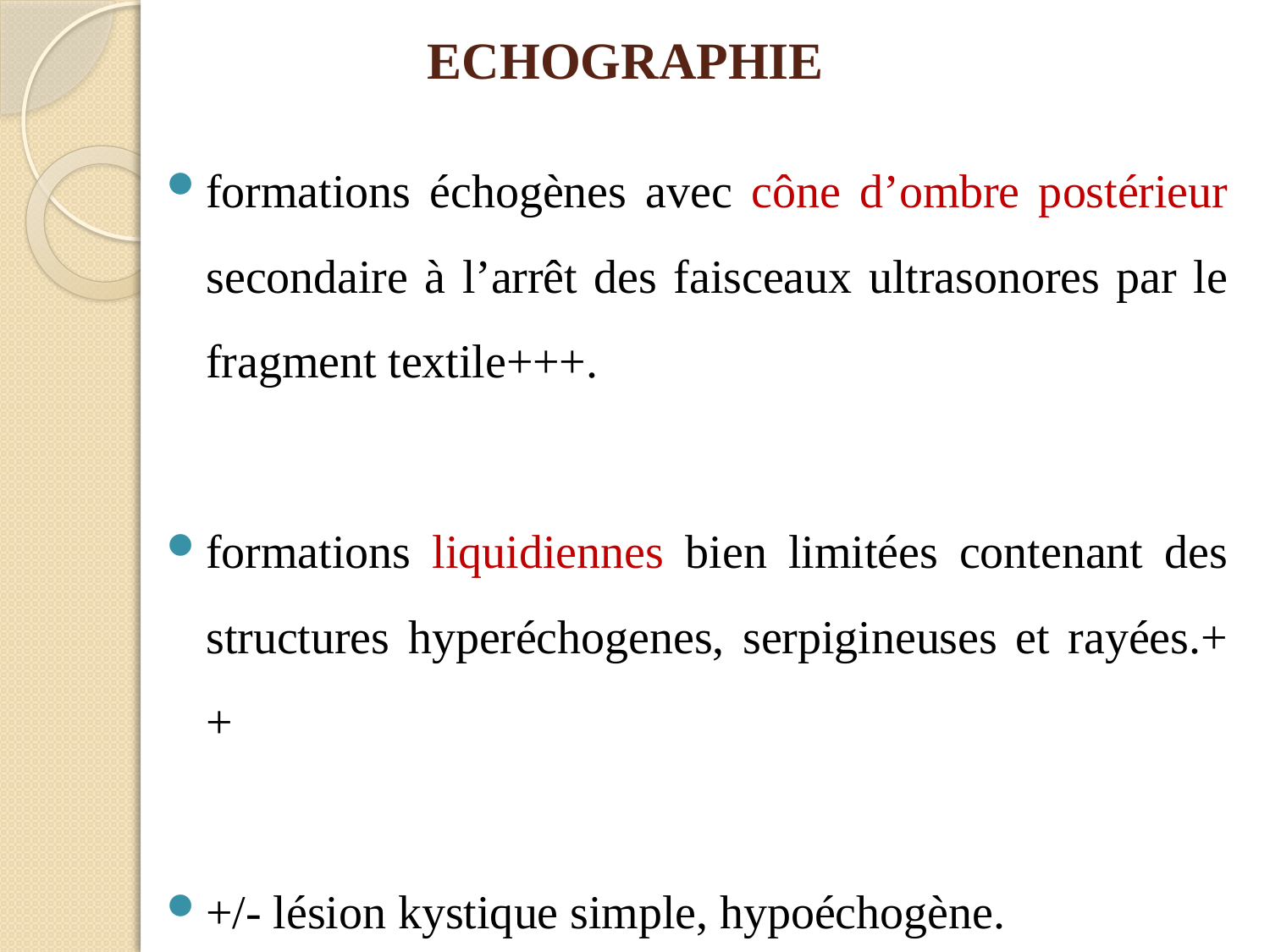

# ECHOGRAPHIE
formations échogènes avec cône d’ombre postérieur secondaire à l’arrêt des faisceaux ultrasonores par le fragment textile+++.

formations liquidiennes bien limitées contenant des structures hyperéchogenes, serpigineuses et rayées.++

+/- lésion kystique simple, hypoéchogène.